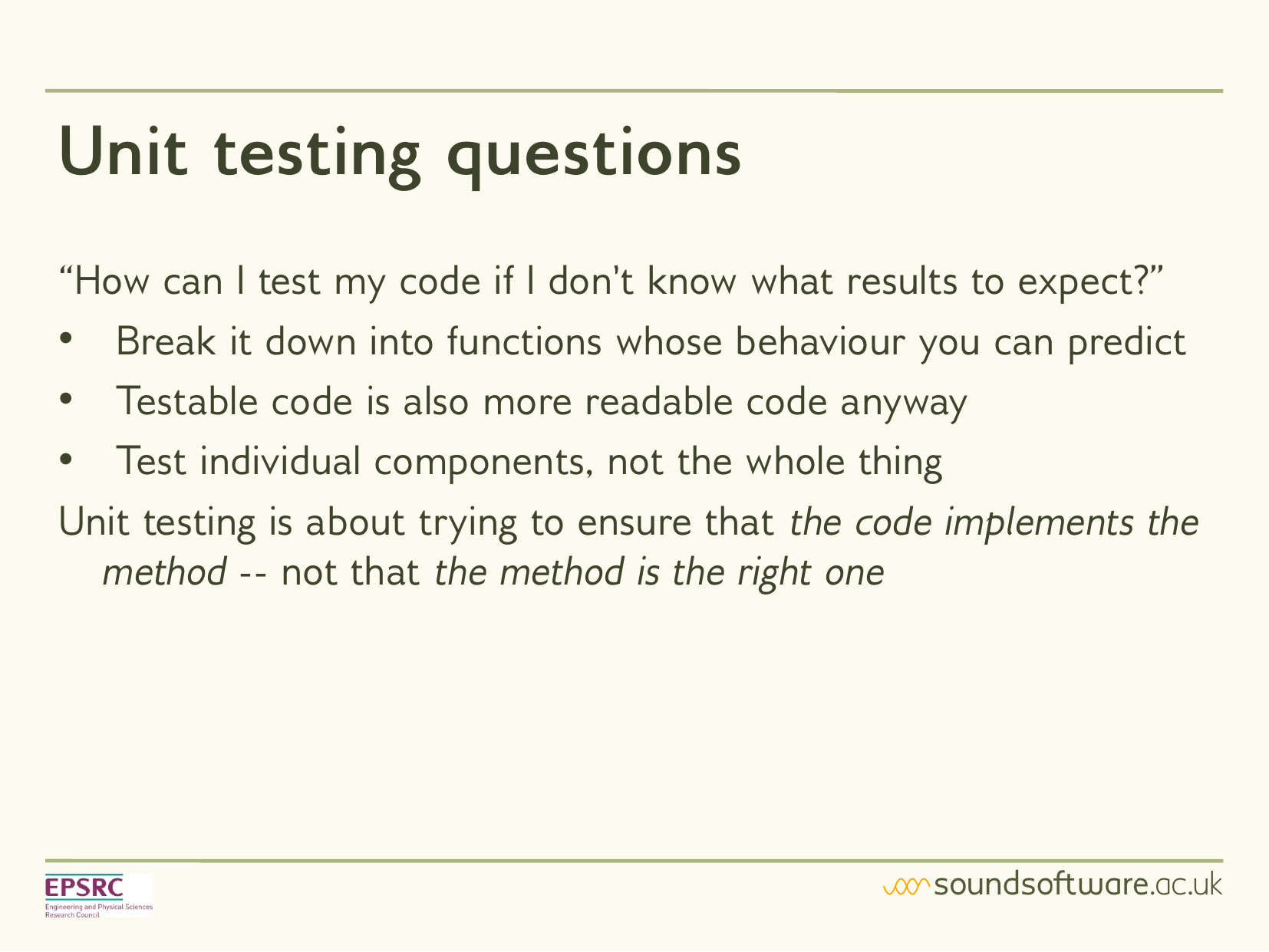

Unit testing questions
“How can I test my code if I don't know what results to expect?”
Break it down into functions whose behaviour you can predict
Testable code is also more readable code anyway
Test individual components, not the whole thing
Unit testing is about trying to ensure that the code implements the method -- not that the method is the right one